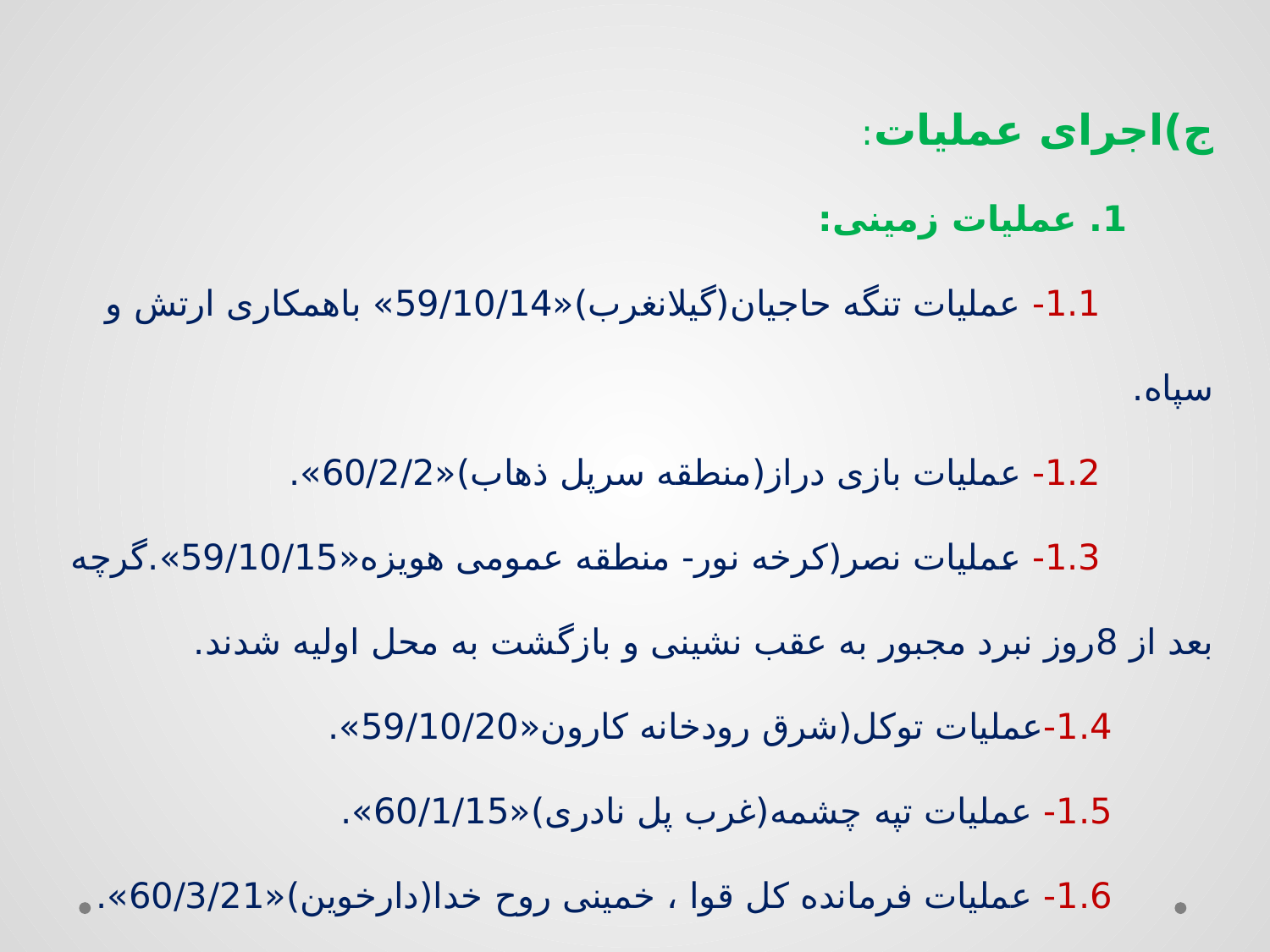

ج)اجرای عملیات:
       1. عملیات زمینی:
          1.1- عملیات تنگه حاجیان(گیلانغرب)«59/10/14» باهمکاری ارتش و سپاه.
          1.2- عملیات بازی دراز(منطقه سرپل ذهاب)«60/2/2».
          1.3- عملیات نصر(کرخه نور- منطقه عمومی هویزه«59/10/15».گرچه بعد از 8روز نبرد مجبور به عقب نشینی و بازگشت به محل اولیه شدند.
         1.4-عملیات توکل(شرق رودخانه کارون«59/10/20».
         1.5- عملیات تپه چشمه(غرب پل نادری)«60/1/15».
         1.6- عملیات فرمانده کل قوا ، خمینی روح خدا(دارخوین)«60/3/21».